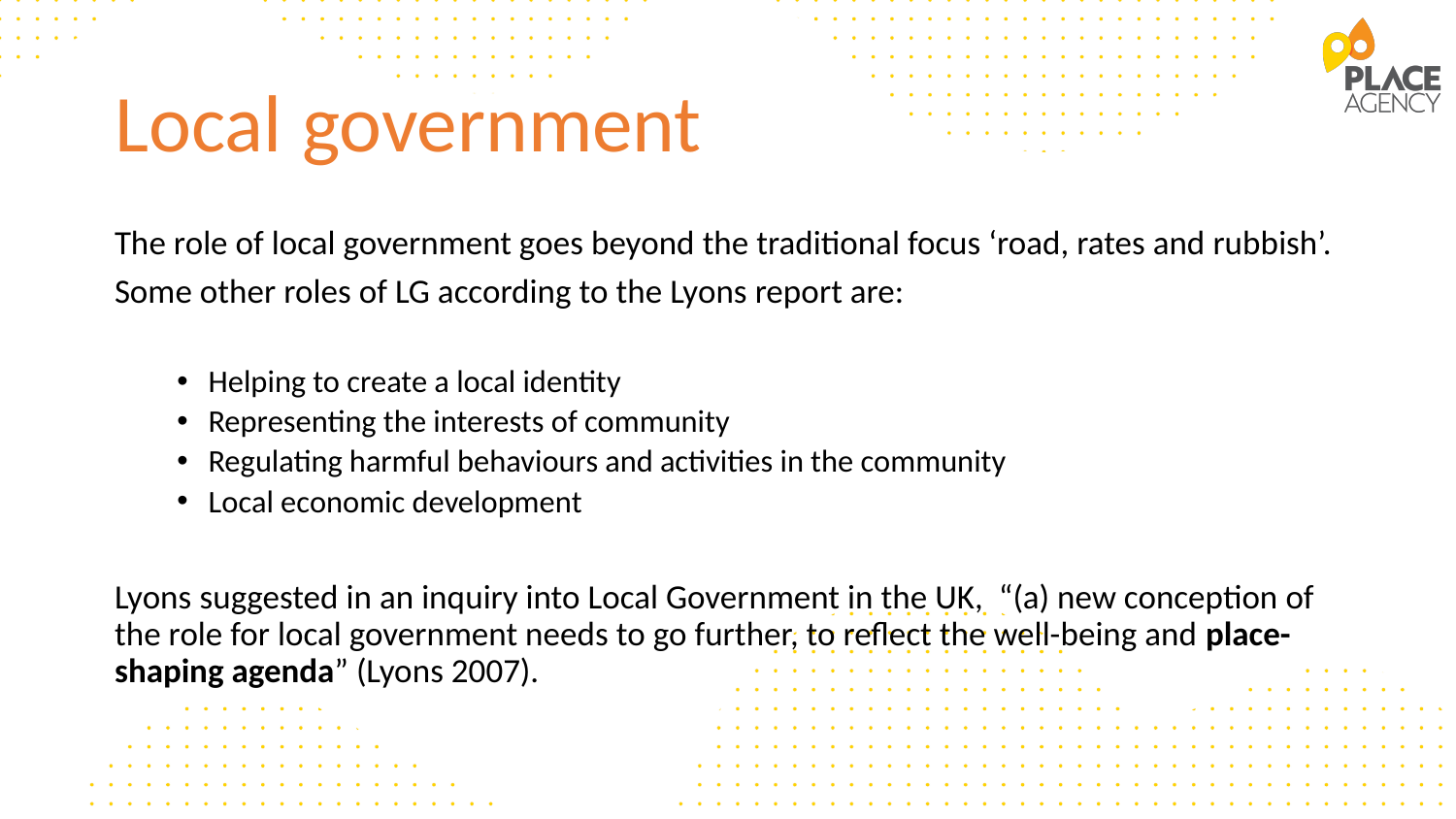

# Local government
The role of local government goes beyond the traditional focus ‘road, rates and rubbish’.
Some other roles of LG according to the Lyons report are:

Helping to create a local identity
Representing the interests of community
Regulating harmful behaviours and activities in the community
Local economic development

Lyons suggested in an inquiry into Local Government in the UK,  “(a) new conception of the role for local government needs to go further, to reflect the well-being and place-shaping agenda” (Lyons 2007).